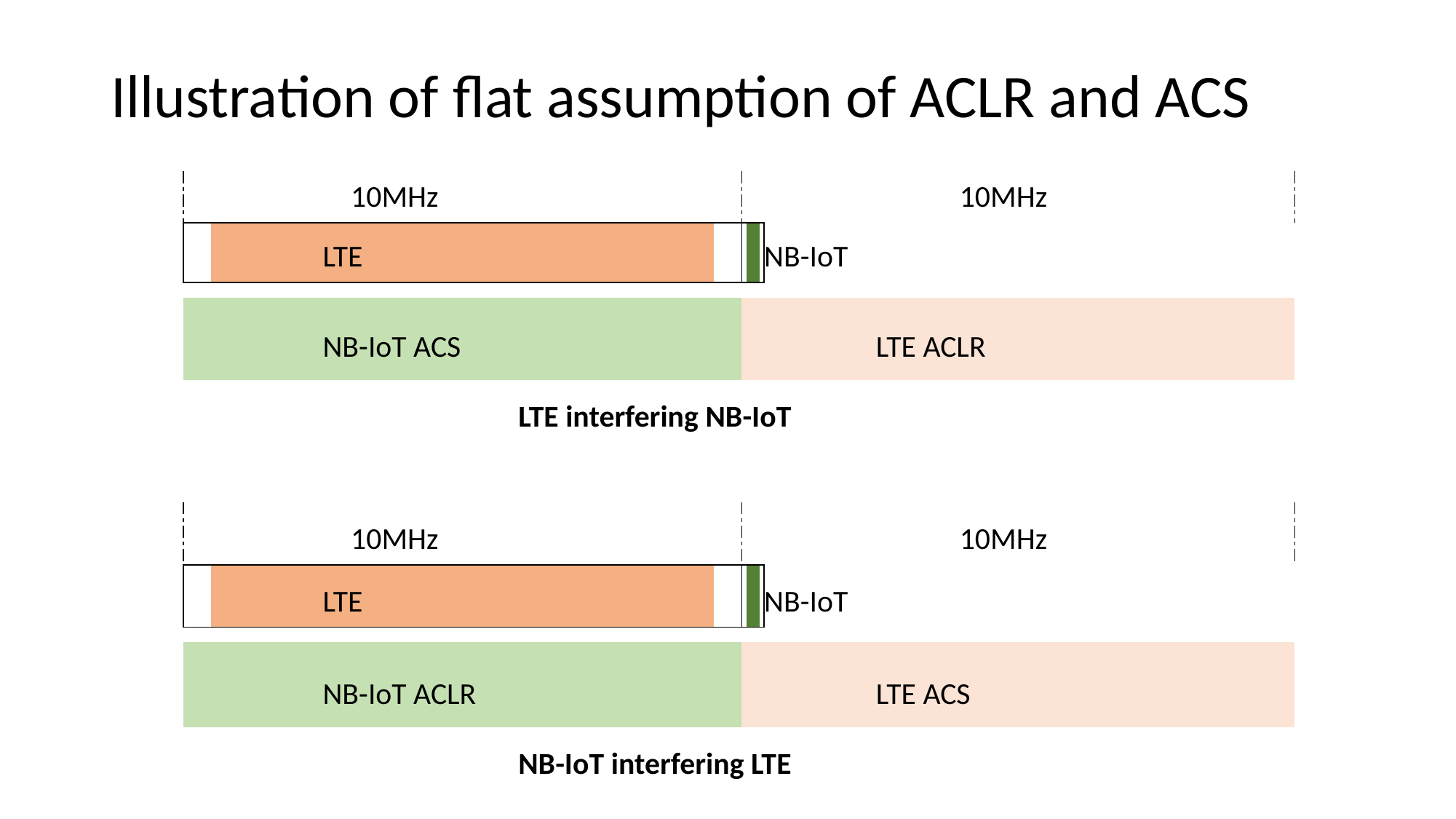

# Illustration of flat assumption of ACLR and ACS
|  |  |  |  |  |  |  |  |  |  |  |  |  |  |  |  |  |  |  |  |  |  |  |  |  |  |  |  |  |  |  |  |  |  |  |  |  |  |  |  |  |  |  |  |  |  |
| --- | --- | --- | --- | --- | --- | --- | --- | --- | --- | --- | --- | --- | --- | --- | --- | --- | --- | --- | --- | --- | --- | --- | --- | --- | --- | --- | --- | --- | --- | --- | --- | --- | --- | --- | --- | --- | --- | --- | --- | --- | --- | --- | --- | --- | --- |
|  |  |  |  |  |  |  | 10MHz |  |  |  |  |  |  |  |  |  |  |  |  |  |  |  |  |  |  |  |  |  |  |  |  |  | 10MHz |  |  |  |  |  |  |  |  |  |  |  |  |
|  |  |  |  |  |  |  |  |  |  |  |  |  |  |  |  |  |  |  |  |  |  |  |  |  |  |  |  |  |  |  |  |  |  |  |  |  |  |  |  |  |  |  |  |  |  |
|  |  |  |  |  |  |  |  |  |  |  |  |  |  |  |  |  |  |  |  |  |  |  |  |  |  |  |  |  |  |  |  |  |  |  |  |  |  |  |  |  |  |  |  |  |  |
|  |  |  |  |  |  | LTE |  |  |  |  |  |  |  |  |  |  |  |  |  |  |  |  |  |  |  | NB-IoT |  |  |  |  |  |  |  |  |  |  |  |  |  |  |  |  |  |  |  |
|  |  |  |  |  |  |  |  |  |  |  |  |  |  |  |  |  |  |  |  |  |  |  |  |  |  |  |  |  |  |  |  |  |  |  |  |  |  |  |  |  |  |  |  |  |  |
|  |  |  |  |  |  |  |  |  |  |  |  |  |  |  |  |  |  |  |  |  |  |  |  |  |  |  |  |  |  |  |  |  |  |  |  |  |  |  |  |  |  |  |  |  |  |
|  |  |  |  |  |  |  |  |  |  |  |  |  |  |  |  |  |  |  |  |  |  |  |  |  |  |  |  |  |  |  |  |  |  |  |  |  |  |  |  |  |  |  |  |  |  |
|  |  |  |  |  |  |  |  |  |  |  |  |  |  |  |  |  |  |  |  |  |  |  |  |  |  |  |  |  |  |  |  |  |  |  |  |  |  |  |  |  |  |  |  |  |  |
|  |  |  |  |  |  |  |  |  |  |  |  |  |  |  |  |  |  |  |  |  |  |  |  |  |  |  |  |  |  |  |  |  |  |  |  |  |  |  |  |  |  |  |  |  |  |
|  |  |  |  |  |  |  |  |  |  |  |  |  |  |  |  |  |  |  |  |  |  |  |  |  |  |  |  |  |  |  |  |  |  |  |  |  |  |  |  |  |  |  |  |  |  |
|  |  |  |  |  |  | NB-IoT ACS |  |  |  |  |  |  |  |  |  |  |  |  |  |  |  |  |  |  |  |  |  |  |  | LTE ACLR |  |  |  |  |  |  |  |  |  |  |  |  |  |  |  |
|  |  |  |  |  |  |  |  |  |  |  |  |  |  |  |  |  |  |  |  |  |  |  |  |  |  |  |  |  |  |  |  |  |  |  |  |  |  |  |  |  |  |  |  |  |  |
|  |  |  |  |  |  |  |  |  |  |  |  |  |  |  |  |  |  |  |  |  |  |  |  |  |  |  |  |  |  |  |  |  |  |  |  |  |  |  |  |  |  |  |  |  |  |
|  |  |  |  |  |  |  |  |  |  |  |  |  |  |  |  |  |  |  |  |  |  |  |  |  |  |  |  |  |  |  |  |  |  |  |  |  |  |  |  |  |  |  |  |  |  |
|  |  |  |  |  |  |  |  |  |  |  |  |  | LTE interfering NB-IoT |  |  |  |  |  |  |  |  |  |  |  |  |  |  |  |  |  |  |  |  |  |  |  |  |  |  |  |  |  |  |  |  |
|  |  |  |  |  |  |  |  |  |  |  |  |  |  |  |  |  |  |  |  |  |  |  |  |  |  |  |  |  |  |  |  |  |  |  |  |  |  |  |  |  |  |  |  |  |  |
|  |  |  |  |  |  |  |  |  |  |  |  |  |  |  |  |  |  |  |  |  |  |  |  |  |  |  |  |  |  |  |  |  |  |  |  |  |  |  |  |  |  |  |  |  |  |
|  |  |  |  |  |  |  |  |  |  |  |  |  |  |  |  |  |  |  |  |  |  |  |  |  |  |  |  |  |  |  |  |  |  |  |  |  |  |  |  |  |  |  |  |  |  |
|  |  |  |  |  |  |  | 10MHz |  |  |  |  |  |  |  |  |  |  |  |  |  |  |  |  |  |  |  |  |  |  |  |  |  | 10MHz |  |  |  |  |  |  |  |  |  |  |  |  |
|  |  |  |  |  |  |  |  |  |  |  |  |  |  |  |  |  |  |  |  |  |  |  |  |  |  |  |  |  |  |  |  |  |  |  |  |  |  |  |  |  |  |  |  |  |  |
|  |  |  |  |  |  |  |  |  |  |  |  |  |  |  |  |  |  |  |  |  |  |  |  |  |  |  |  |  |  |  |  |  |  |  |  |  |  |  |  |  |  |  |  |  |  |
|  |  |  |  |  |  | LTE |  |  |  |  |  |  |  |  |  |  |  |  |  |  |  |  |  |  |  | NB-IoT |  |  |  |  |  |  |  |  |  |  |  |  |  |  |  |  |  |  |  |
|  |  |  |  |  |  |  |  |  |  |  |  |  |  |  |  |  |  |  |  |  |  |  |  |  |  |  |  |  |  |  |  |  |  |  |  |  |  |  |  |  |  |  |  |  |  |
|  |  |  |  |  |  |  |  |  |  |  |  |  |  |  |  |  |  |  |  |  |  |  |  |  |  |  |  |  |  |  |  |  |  |  |  |  |  |  |  |  |  |  |  |  |  |
|  |  |  |  |  |  |  |  |  |  |  |  |  |  |  |  |  |  |  |  |  |  |  |  |  |  |  |  |  |  |  |  |  |  |  |  |  |  |  |  |  |  |  |  |  |  |
|  |  |  |  |  |  |  |  |  |  |  |  |  |  |  |  |  |  |  |  |  |  |  |  |  |  |  |  |  |  |  |  |  |  |  |  |  |  |  |  |  |  |  |  |  |  |
|  |  |  |  |  |  |  |  |  |  |  |  |  |  |  |  |  |  |  |  |  |  |  |  |  |  |  |  |  |  |  |  |  |  |  |  |  |  |  |  |  |  |  |  |  |  |
|  |  |  |  |  |  |  |  |  |  |  |  |  |  |  |  |  |  |  |  |  |  |  |  |  |  |  |  |  |  |  |  |  |  |  |  |  |  |  |  |  |  |  |  |  |  |
|  |  |  |  |  |  | NB-IoT ACLR |  |  |  |  |  |  |  |  |  |  |  |  |  |  |  |  |  |  |  |  |  |  |  | LTE ACS |  |  |  |  |  |  |  |  |  |  |  |  |  |  |  |
|  |  |  |  |  |  |  |  |  |  |  |  |  |  |  |  |  |  |  |  |  |  |  |  |  |  |  |  |  |  |  |  |  |  |  |  |  |  |  |  |  |  |  |  |  |  |
|  |  |  |  |  |  |  |  |  |  |  |  |  |  |  |  |  |  |  |  |  |  |  |  |  |  |  |  |  |  |  |  |  |  |  |  |  |  |  |  |  |  |  |  |  |  |
|  |  |  |  |  |  |  |  |  |  |  |  |  |  |  |  |  |  |  |  |  |  |  |  |  |  |  |  |  |  |  |  |  |  |  |  |  |  |  |  |  |  |  |  |  |  |
|  |  |  |  |  |  |  |  |  |  |  |  |  | NB-IoT interfering LTE |  |  |  |  |  |  |  |  |  |  |  |  |  |  |  |  |  |  |  |  |  |  |  |  |  |  |  |  |  |  |  |  |
|  |  |  |  |  |  |  |  |  |  |  |  |  |  |  |  |  |  |  |  |  |  |  |  |  |  |  |  |  |  |  |  |  |  |  |  |  |  |  |  |  |  |  |  |  |  |